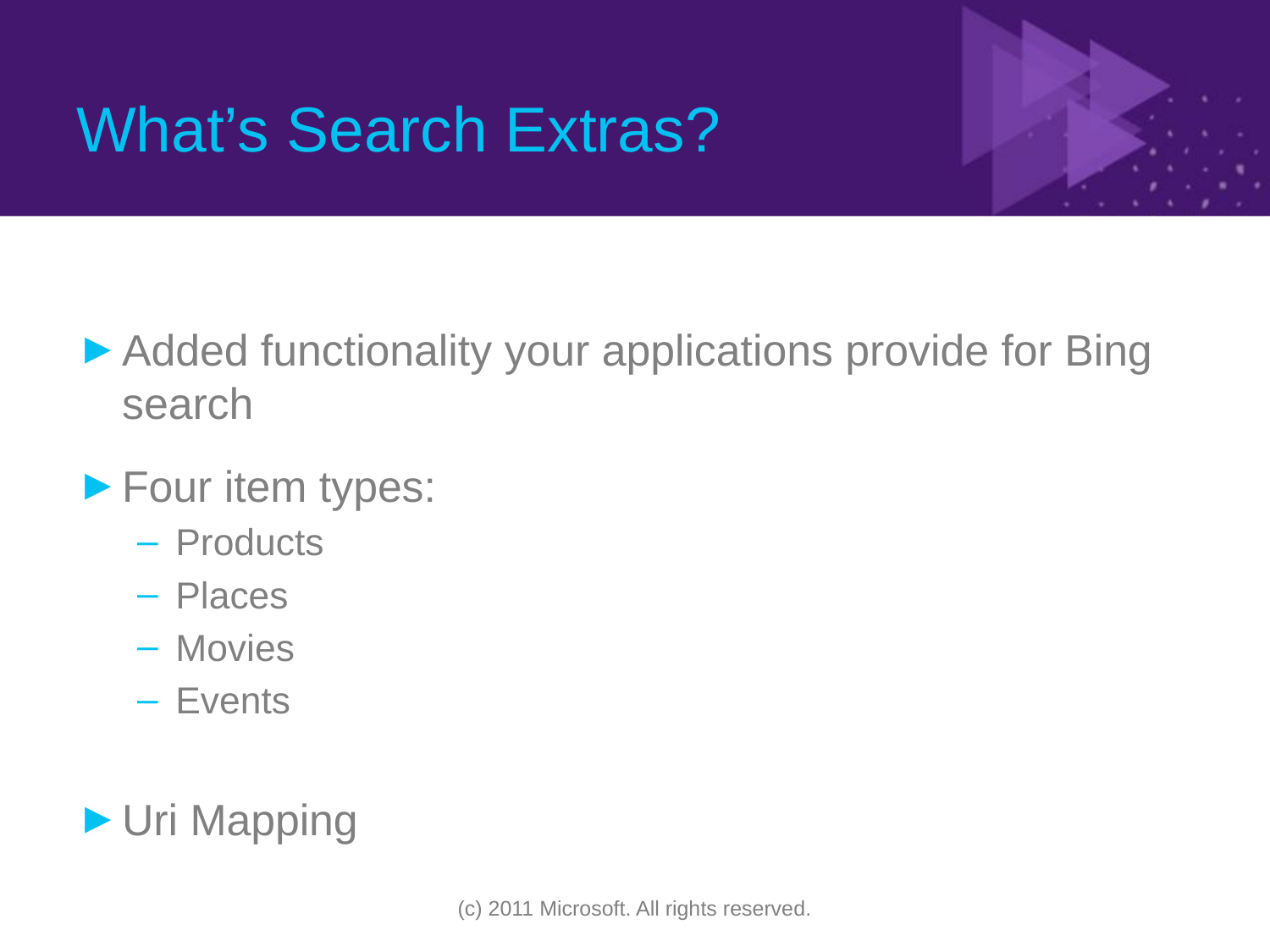

# What’s Search Extras?
Added functionality your applications provide for Bing search

Four item types:
Products
Places
Movies
Events

Uri Mapping
(c) 2011 Microsoft. All rights reserved.